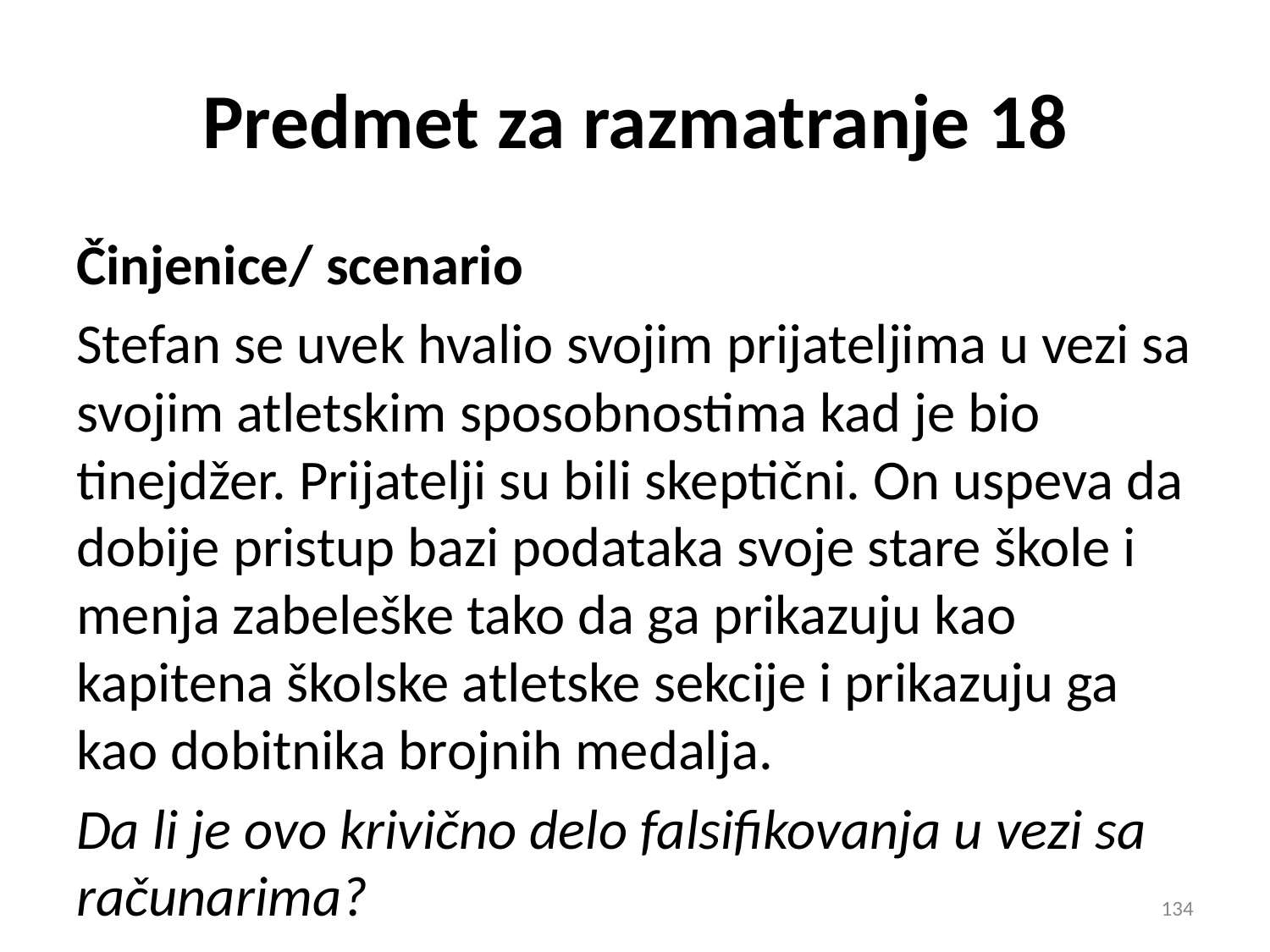

Predmet za razmatranje 18
Činjenice/ scenario
Stefan se uvek hvalio svojim prijateljima u vezi sa svojim atletskim sposobnostima kad je bio tinejdžer. Prijatelji su bili skeptični. On uspeva da dobije pristup bazi podataka svoje stare škole i menja zabeleške tako da ga prikazuju kao kapitena školske atletske sekcije i prikazuju ga kao dobitnika brojnih medalja.
Da li je ovo krivično delo falsifikovanja u vezi sa računarima?
134